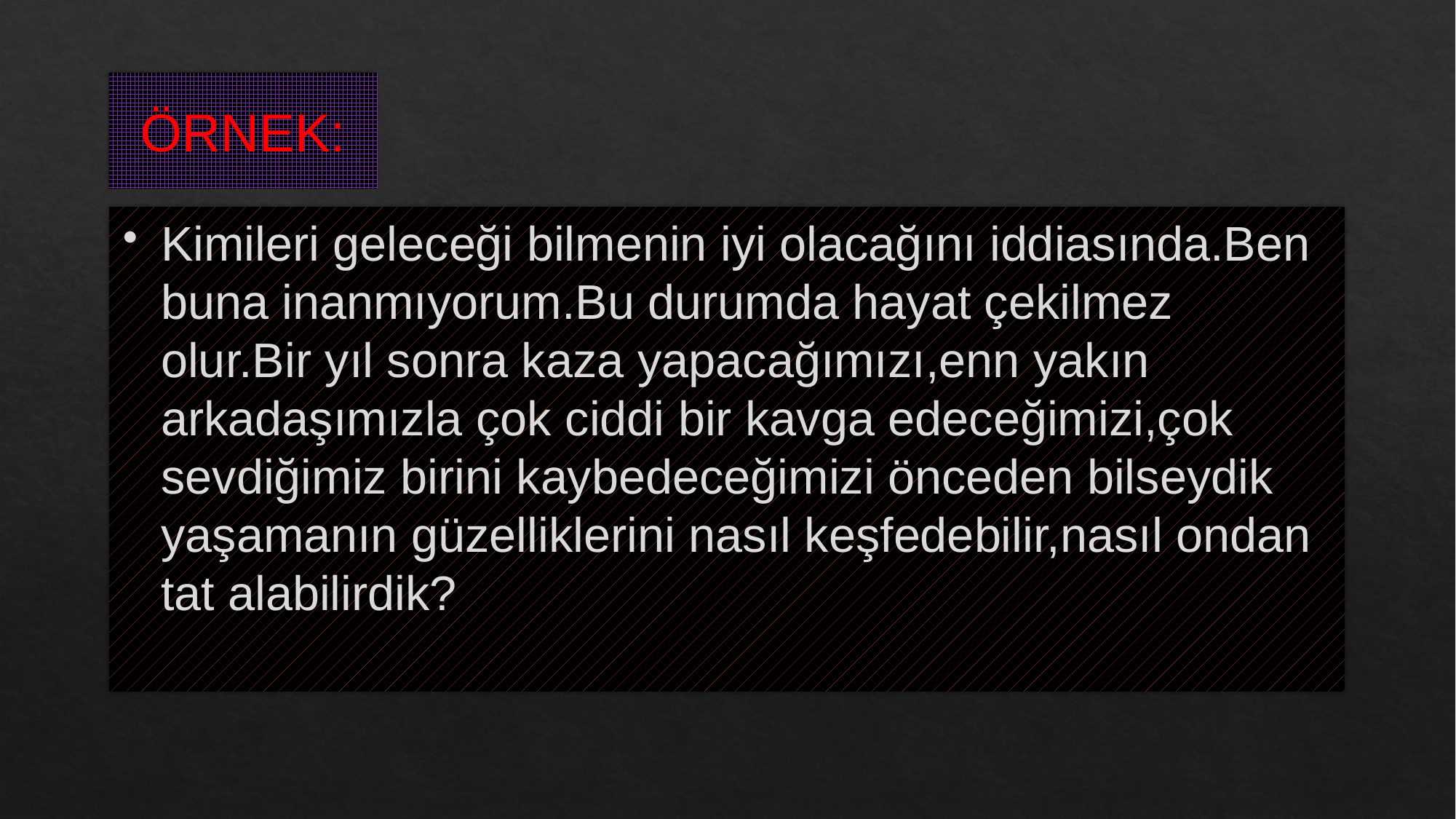

# ÖRNEK:
Kimileri geleceği bilmenin iyi olacağını iddiasında.Ben buna inanmıyorum.Bu durumda hayat çekilmez olur.Bir yıl sonra kaza yapacağımızı,enn yakın arkadaşımızla çok ciddi bir kavga edeceğimizi,çok sevdiğimiz birini kaybedeceğimizi önceden bilseydik yaşamanın güzelliklerini nasıl keşfedebilir,nasıl ondan tat alabilirdik?